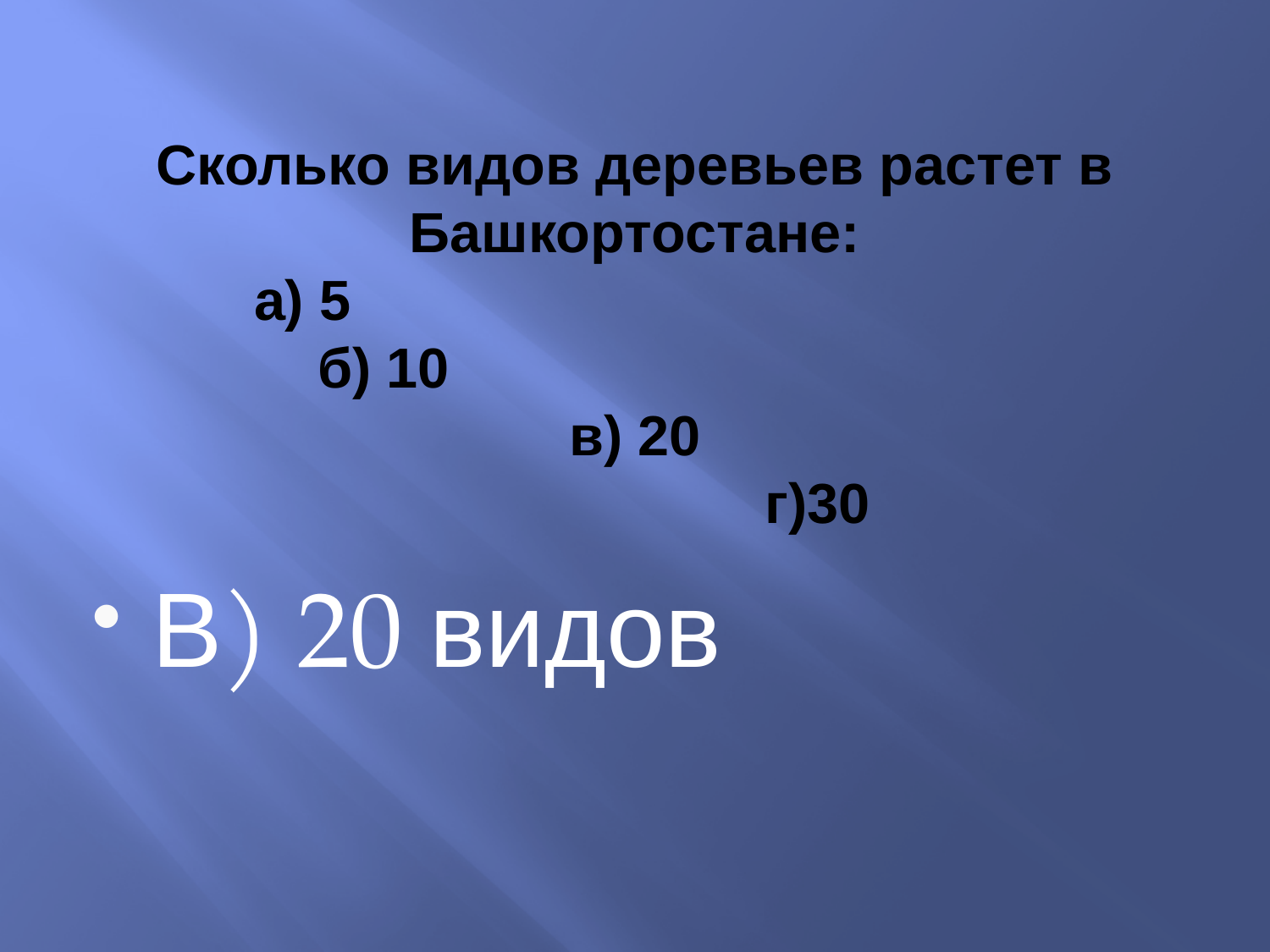

# Сколько видов деревьев растет в Башкортостане: а) 5 б) 10 в) 20 г)30
В) 20 видов